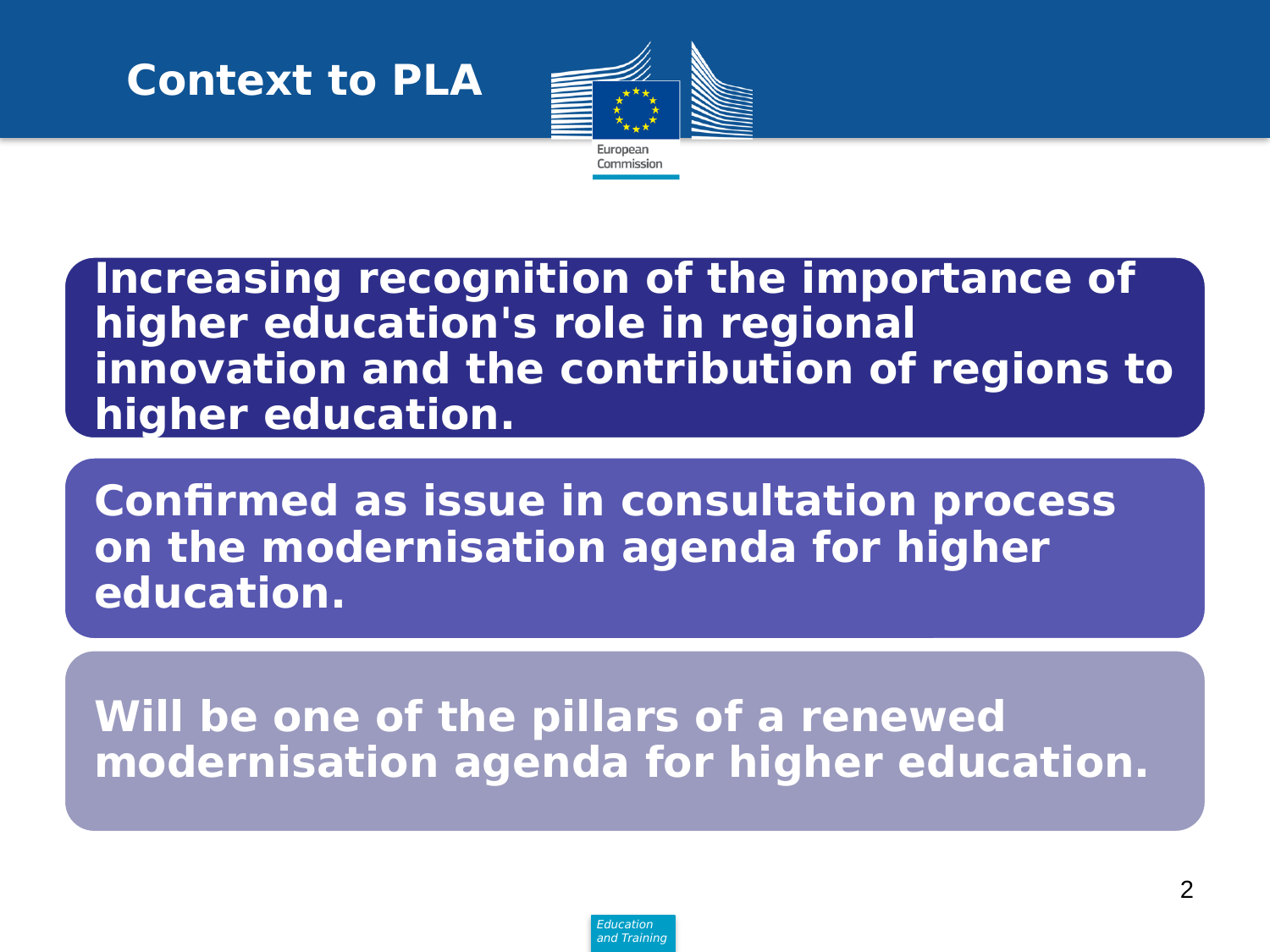

Context to PLA
Increasing recognition of the importance of higher education's role in regional innovation and the contribution of regions to higher education.
Confirmed as issue in consultation process on the modernisation agenda for higher education.
Will be one of the pillars of a renewed modernisation agenda for higher education.
2